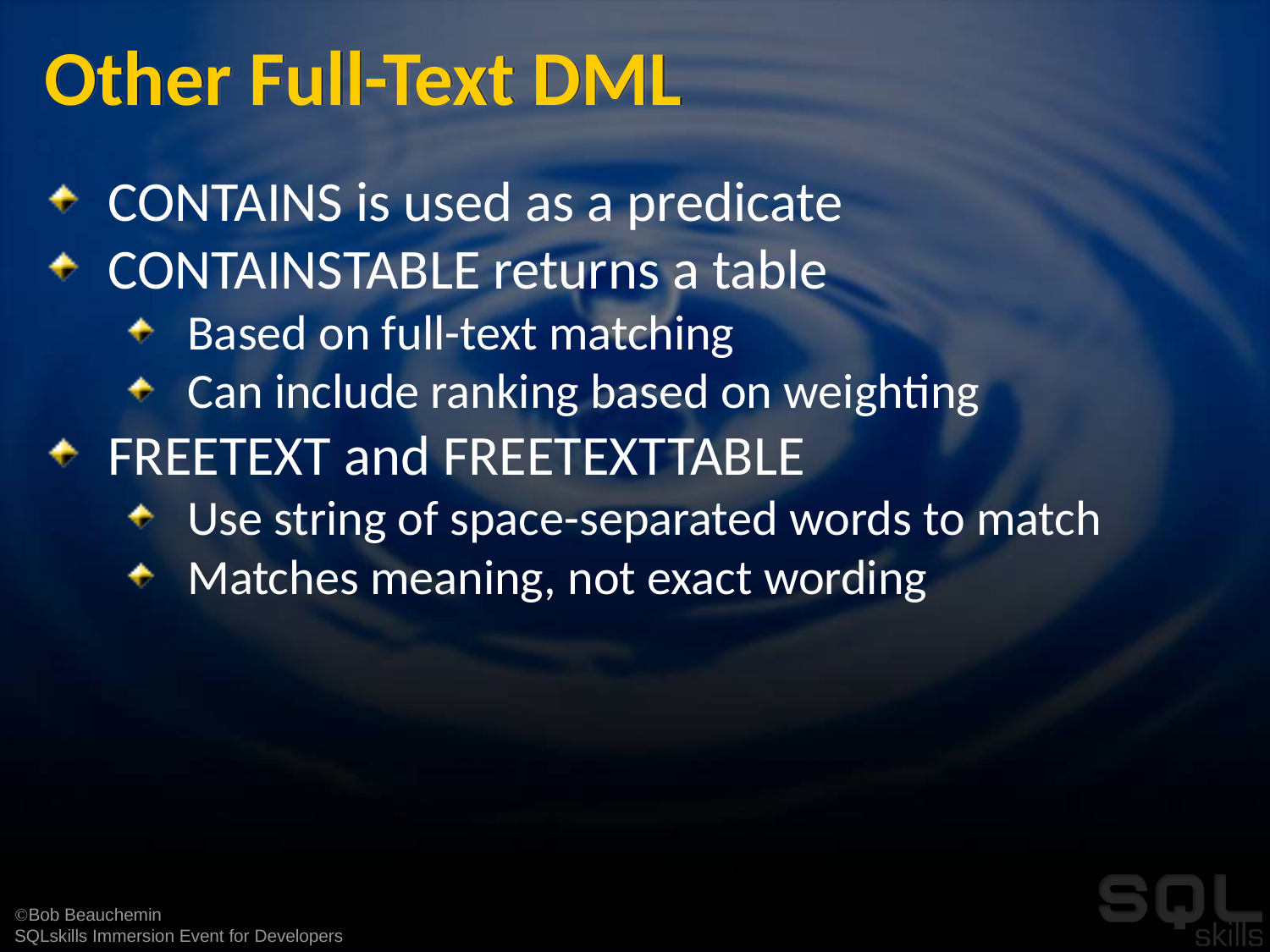

# Other Full-Text DML
CONTAINS is used as a predicate
CONTAINSTABLE returns a table
Based on full-text matching
Can include ranking based on weighting
FREETEXT and FREETEXTTABLE
Use string of space-separated words to match
Matches meaning, not exact wording